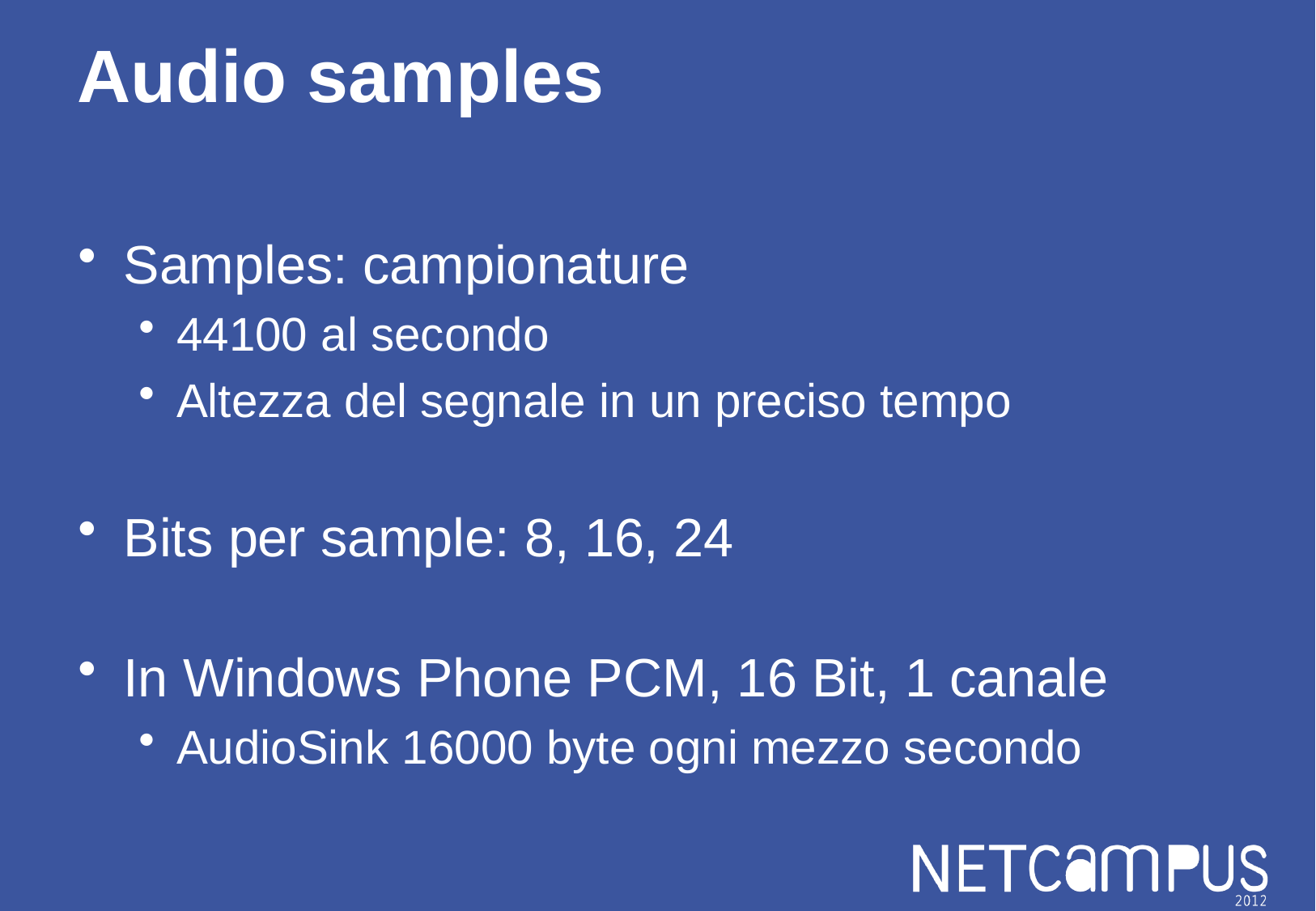

# Audio samples
Samples: campionature
44100 al secondo
Altezza del segnale in un preciso tempo
Bits per sample: 8, 16, 24
In Windows Phone PCM, 16 Bit, 1 canale
AudioSink 16000 byte ogni mezzo secondo